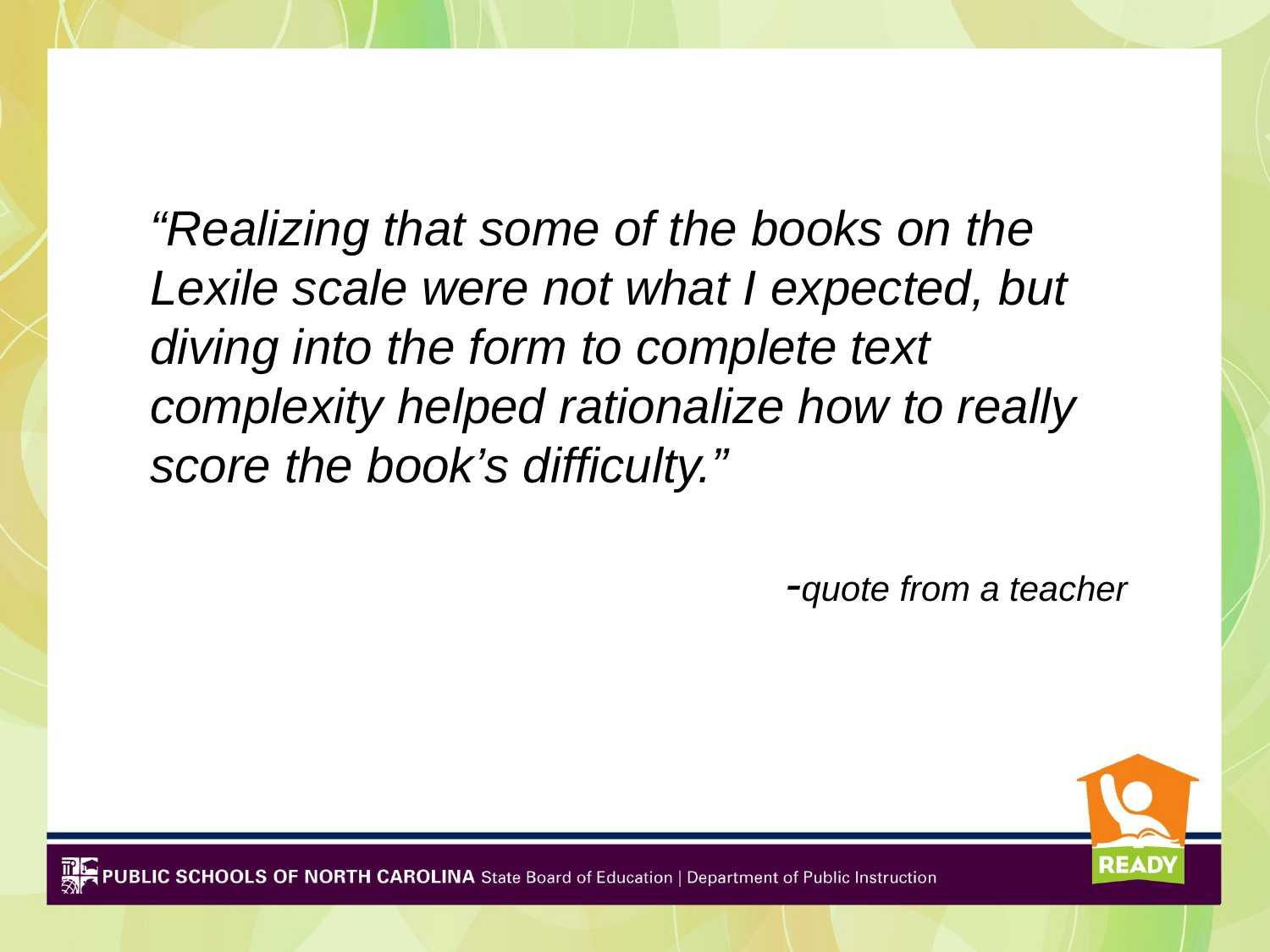

“Realizing that some of the books on the Lexile scale were not what I expected, but diving into the form to complete text complexity helped rationalize how to really score the book’s difficulty.”

					-quote from a teacher